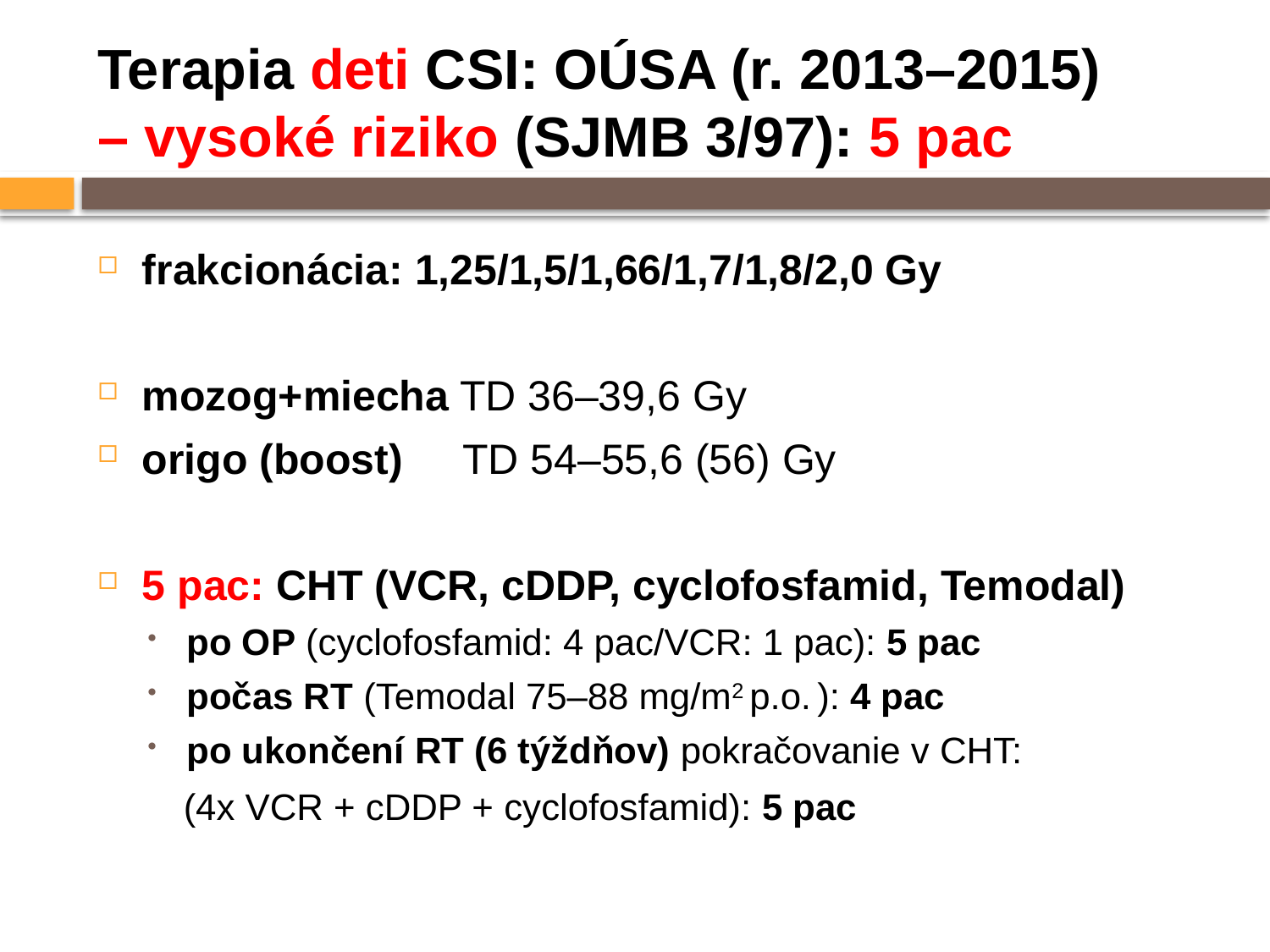

# Terapia deti CSI: OÚSA (r. 2013–2015) – vysoké riziko (SJMB 3/97): 5 pac
frakcionácia: 1,25/1,5/1,66/1,7/1,8/2,0 Gy

mozog+miecha TD 36–39,6 Gy
origo (boost)     TD 54–55,6 (56) Gy

5 pac: CHT (VCR, cDDP, cyclofosfamid, Temodal)
po OP (cyclofosfamid: 4 pac/VCR: 1 pac): 5 pac
počas RT (Temodal 75–88 mg/m2 p.o. ): 4 pac
po ukončení RT (6 týždňov) pokračovanie v CHT:
	    (4x VCR + cDDP + cyclofosfamid): 5 pac